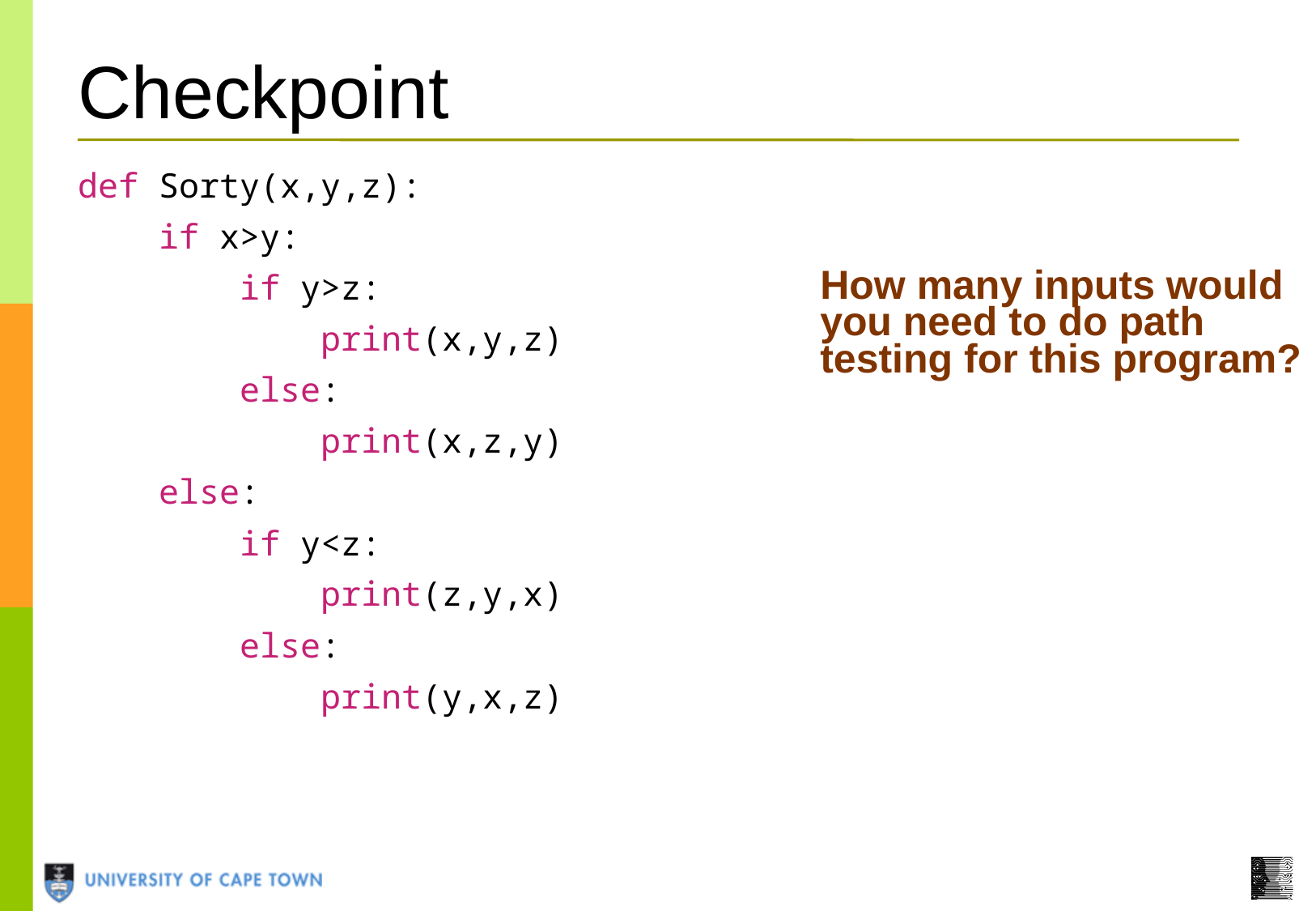

# Checkpoint
def Sorty(x,y,z):
    if x>y:
        if y>z:
            print(x,y,z)
        else:
            print(x,z,y)
    else:
        if y<z:
            print(z,y,x)
        else:
            print(y,x,z)

How many inputs would you need to do path testing for this program?